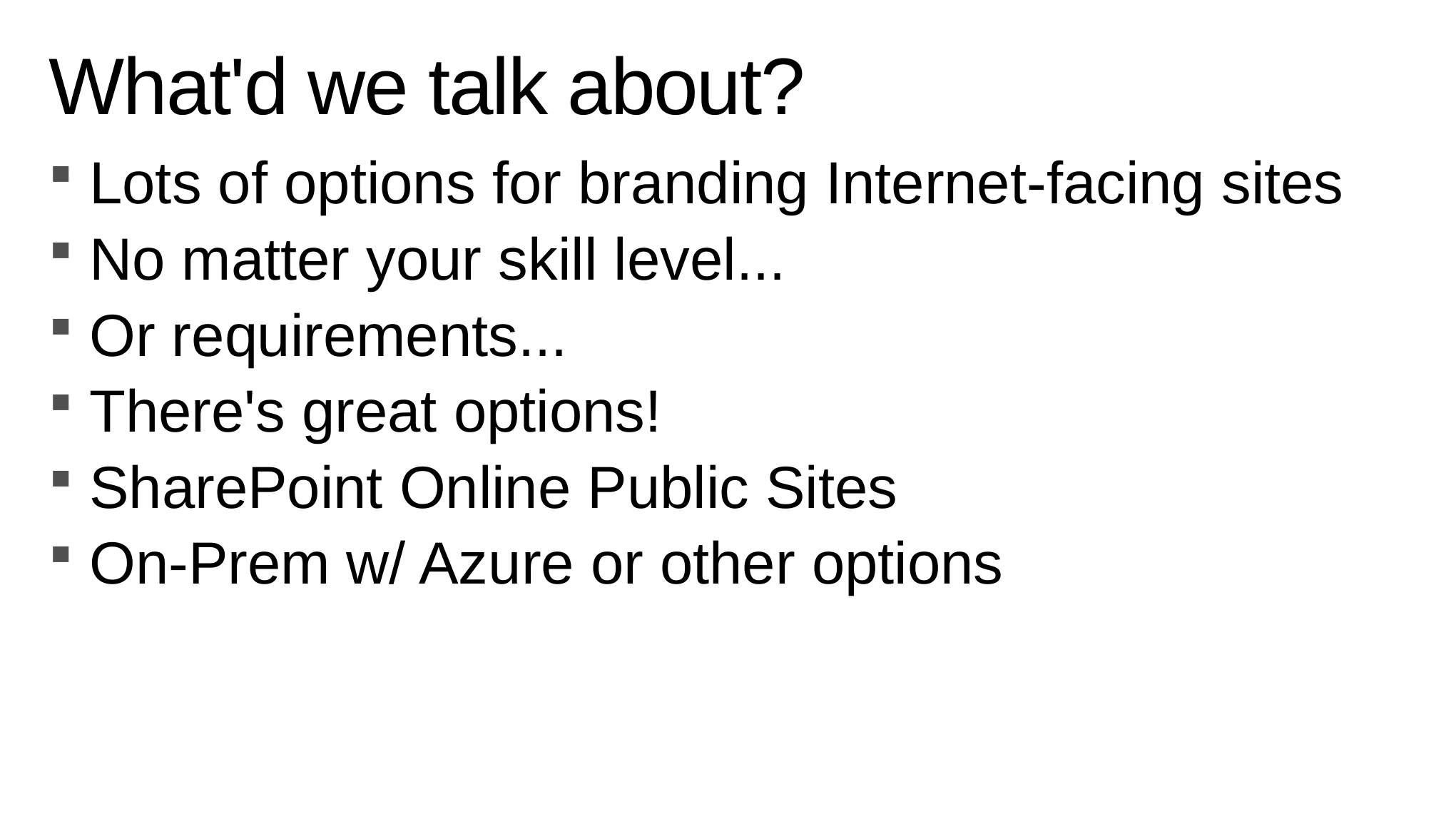

# What'd we talk about?
Lots of options for branding Internet-facing sites
No matter your skill level...
Or requirements...
There's great options!
SharePoint Online Public Sites
On-Prem w/ Azure or other options